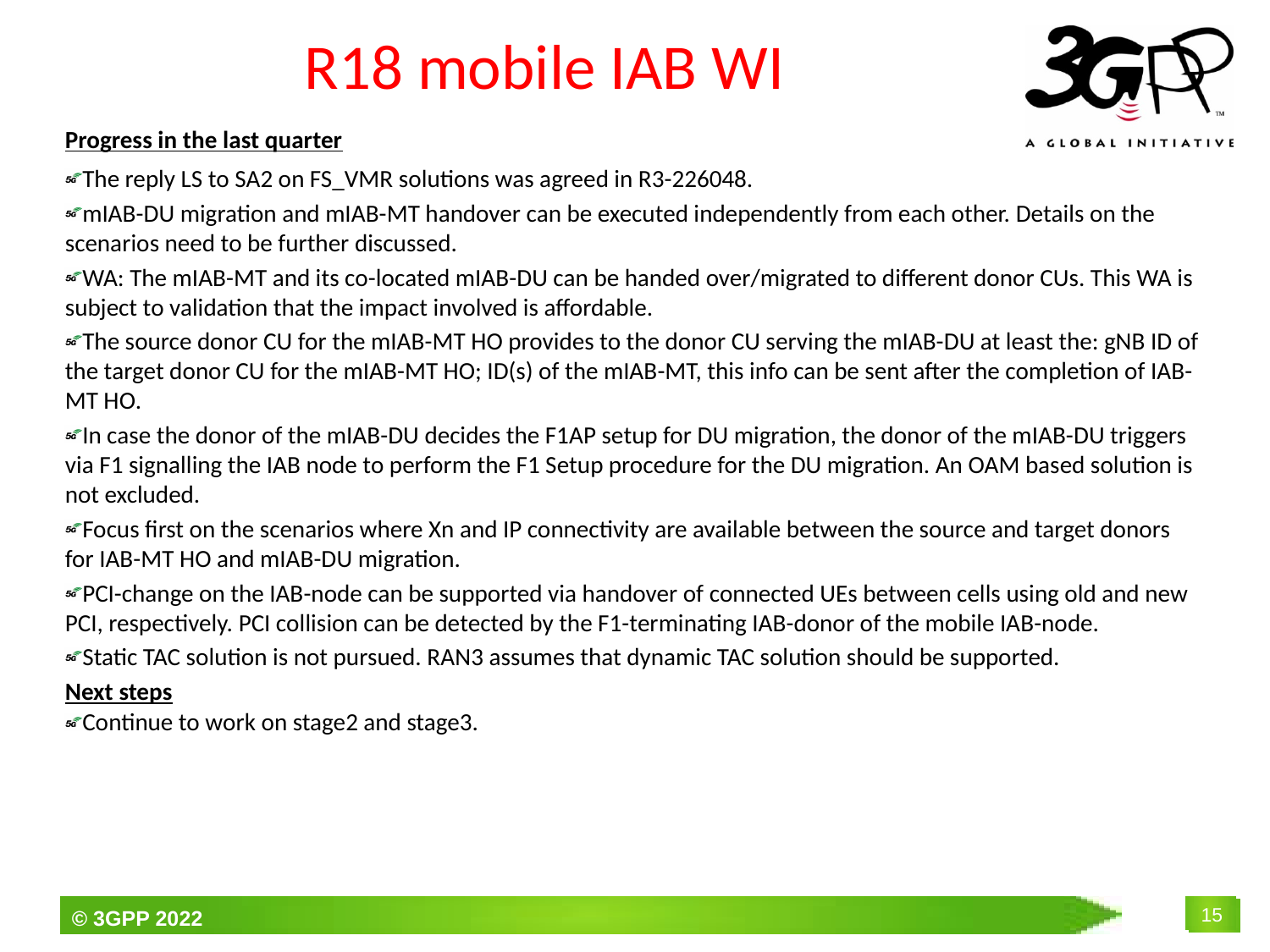

# R18 mobile IAB WI
Progress in the last quarter
The reply LS to SA2 on FS_VMR solutions was agreed in R3-226048.
mIAB-DU migration and mIAB-MT handover can be executed independently from each other. Details on the scenarios need to be further discussed.
WA: The mIAB-MT and its co-located mIAB-DU can be handed over/migrated to different donor CUs. This WA is subject to validation that the impact involved is affordable.
The source donor CU for the mIAB-MT HO provides to the donor CU serving the mIAB-DU at least the: gNB ID of the target donor CU for the mIAB-MT HO; ID(s) of the mIAB-MT, this info can be sent after the completion of IAB-MT HO.
In case the donor of the mIAB-DU decides the F1AP setup for DU migration, the donor of the mIAB-DU triggers via F1 signalling the IAB node to perform the F1 Setup procedure for the DU migration. An OAM based solution is not excluded.
Focus first on the scenarios where Xn and IP connectivity are available between the source and target donors for IAB-MT HO and mIAB-DU migration.
PCI-change on the IAB-node can be supported via handover of connected UEs between cells using old and new PCI, respectively. PCI collision can be detected by the F1-terminating IAB-donor of the mobile IAB-node.
Static TAC solution is not pursued. RAN3 assumes that dynamic TAC solution should be supported.
Next steps
Continue to work on stage2 and stage3.
15